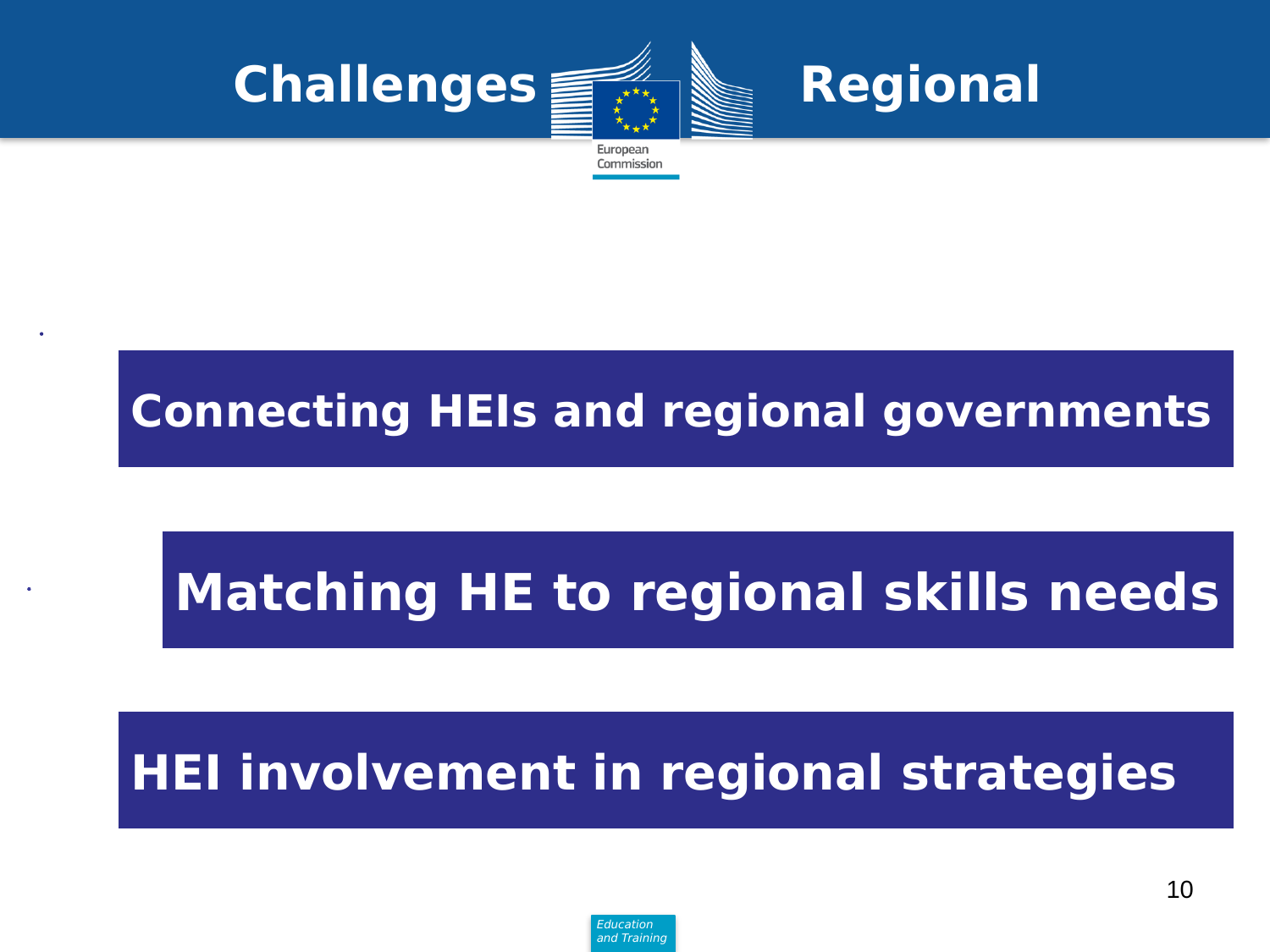

Challenges			Regional
Connecting HEIs and regional governments
Matching HE to regional skills needs
HEI involvement in regional strategies
10